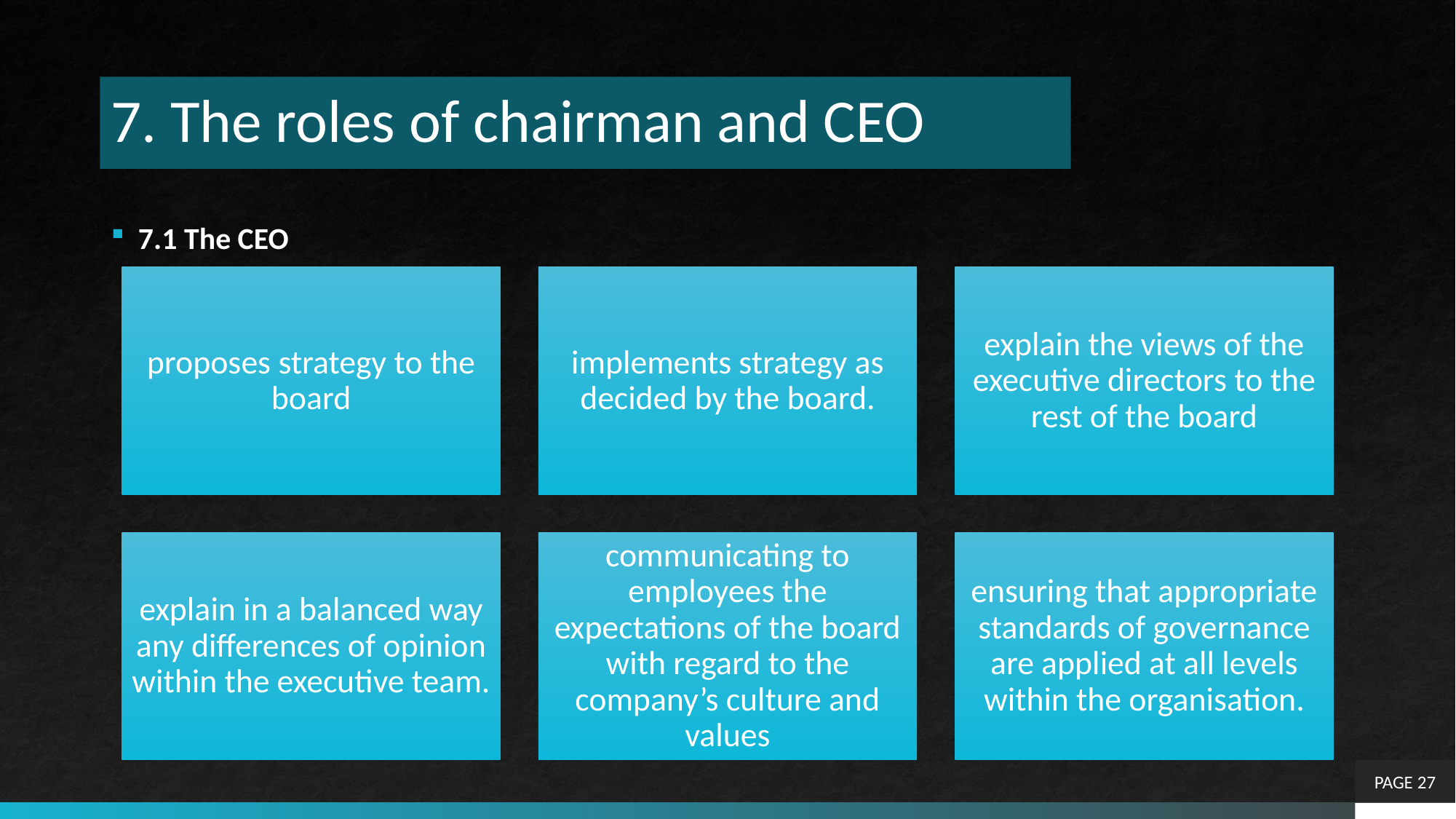

# 7. The roles of chairman and CEO
7.1 The CEO

proposes strategy to the board
implements strategy as decided by the board.
explain the views of the executive directors to the rest of the board
explain in a balanced way any differences of opinion within the executive team.
communicating to employees the expectations of the board with regard to the company’s culture and values
ensuring that appropriate standards of governance are applied at all levels within the organisation.
PAGE 27